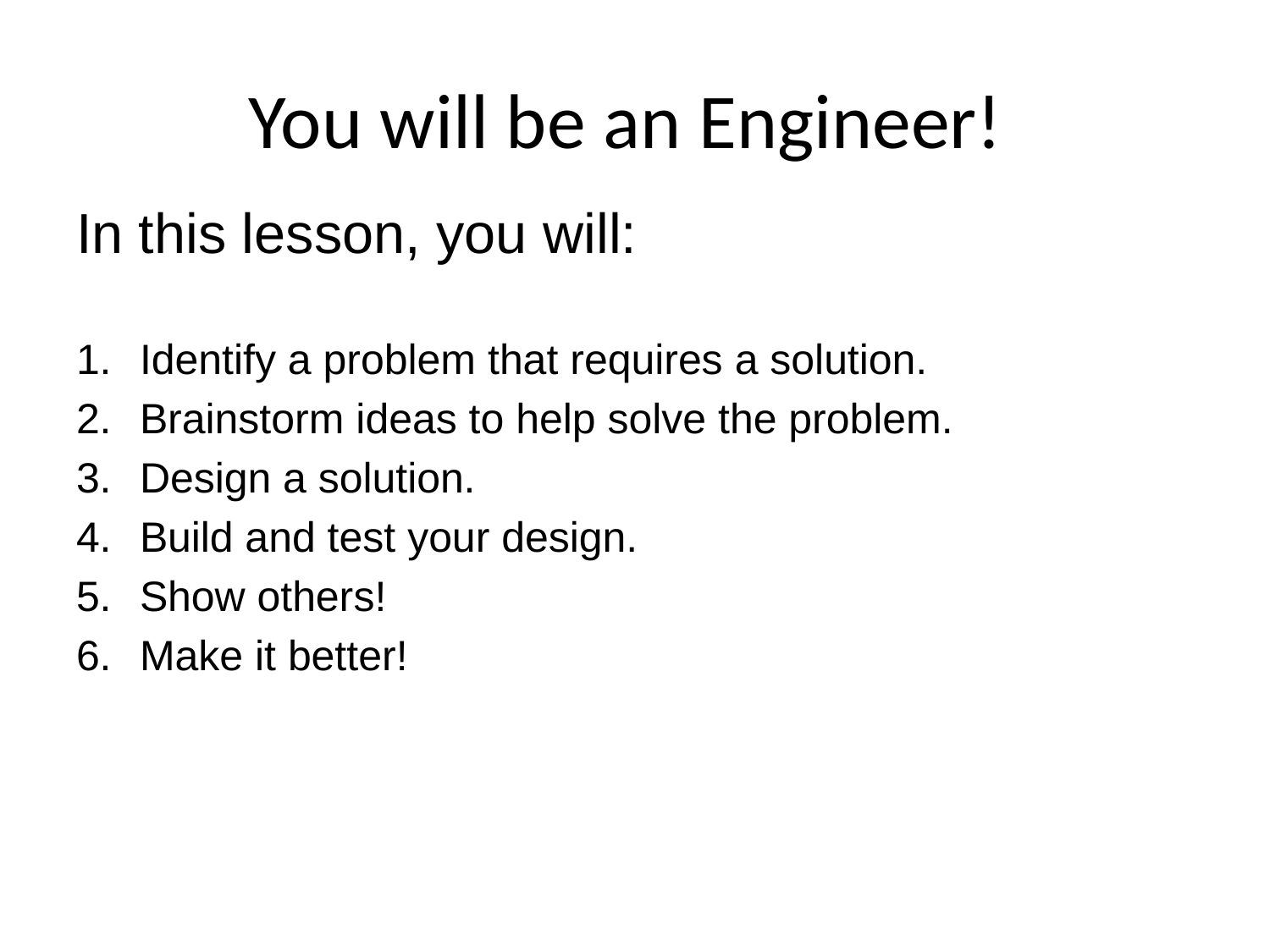

# You will be an Engineer!
In this lesson, you will:

Identify a problem that requires a solution.
Brainstorm ideas to help solve the problem.
Design a solution.
Build and test your design.
Show others!
Make it better!